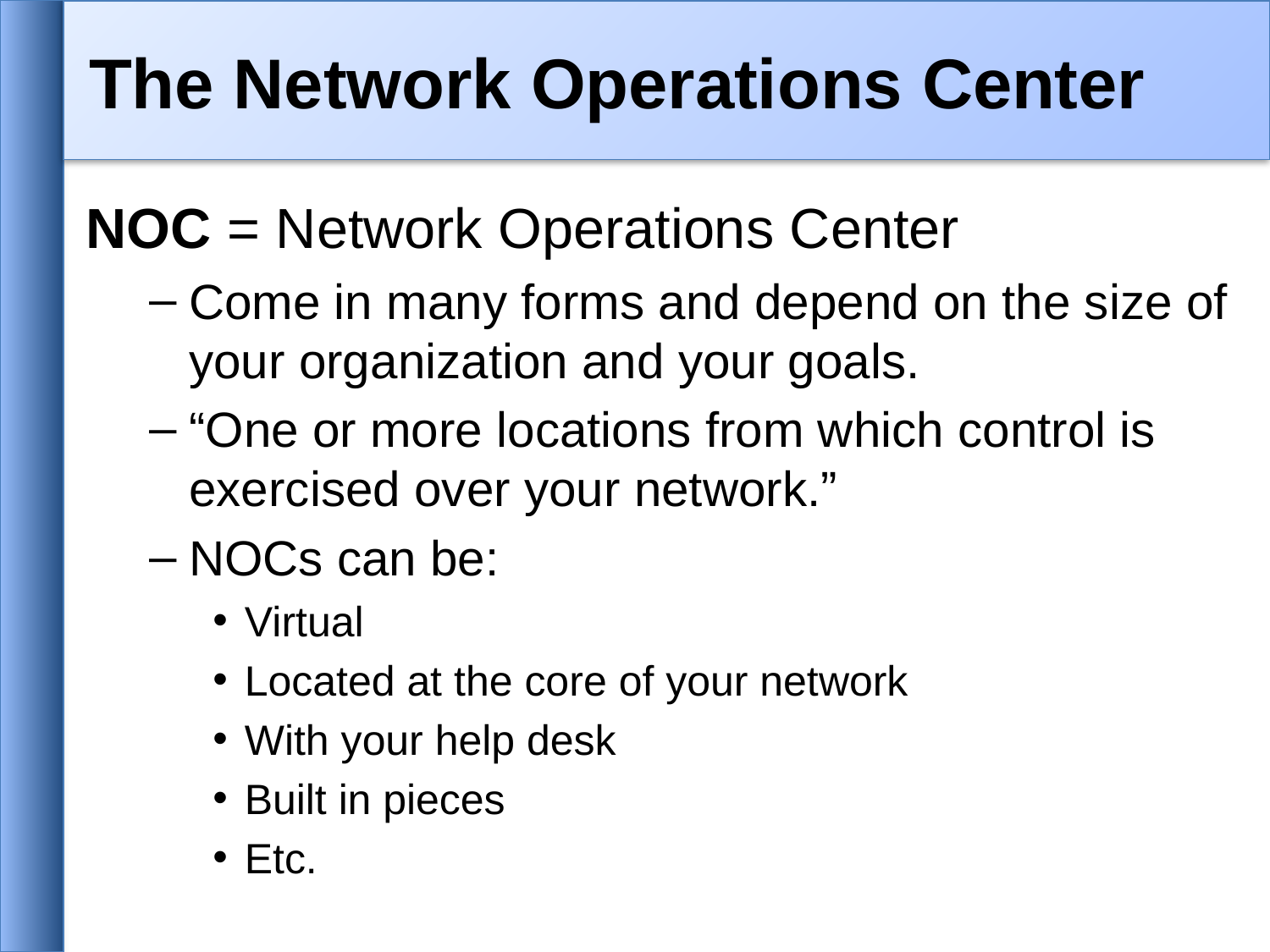

# The Network Operations Center
NOC = Network Operations Center
Come in many forms and depend on the size of your organization and your goals.
“One or more locations from which control is exercised over your network.”
NOCs can be:
Virtual
Located at the core of your network
With your help desk
Built in pieces
Etc.